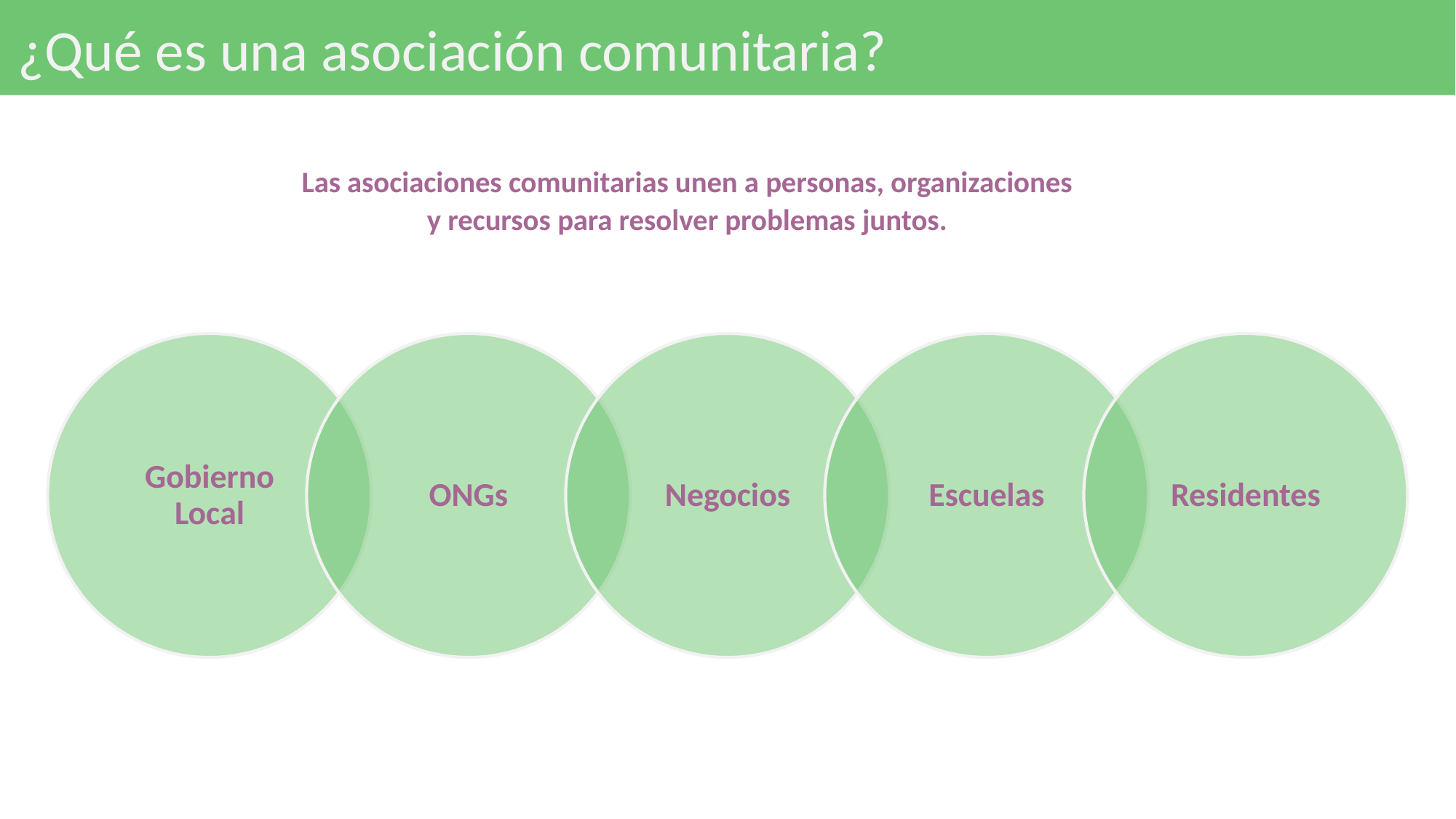

# ¿Qué es una asociación comunitaria?
Las asociaciones comunitarias unen a personas, organizaciones y recursos para resolver problemas juntos.

Gobierno Local
ONGs
Negocios
Escuelas
Residentes